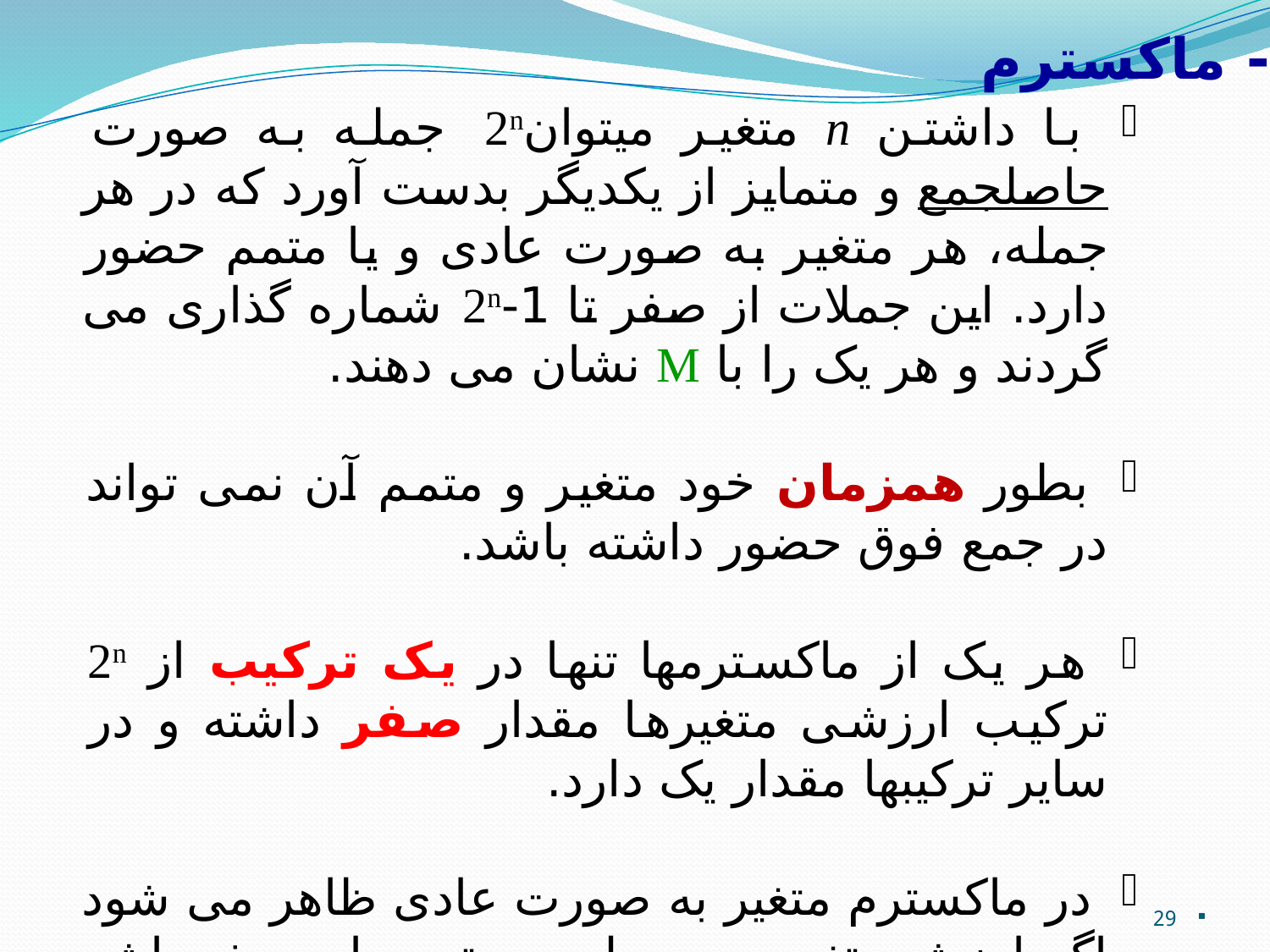

# - ماکسترم
 با داشتن n متغیر میتوان2n  جمله به صورت حاصلجمع و متمایز از یکدیگر بدست آورد که در هر جمله، هر متغیر به صورت عادی و یا متمم حضور دارد. این جملات از صفر تا 1-2n  شماره گذاری می گردند و هر يک را با M نشان می دهند.

 بطور همزمان خود متغیر و متمم آن نمی تواند در جمع فوق حضور داشته باشد.

 هر یک از ماکسترمها تنها در یک ترکیب از 2n ترکیب ارزشی متغیرها مقدار صفر داشته و در سایر ترکیبها مقدار یک دارد.

 در ماکسترم متغیر به صورت عادی ظاهر می شود اگر ارزش متغیر در جدول درستی برابر صفر باشد و به صورت مکمل ظاهر می شود هرگاه ارزش متغیر برابر یک باشد.
29